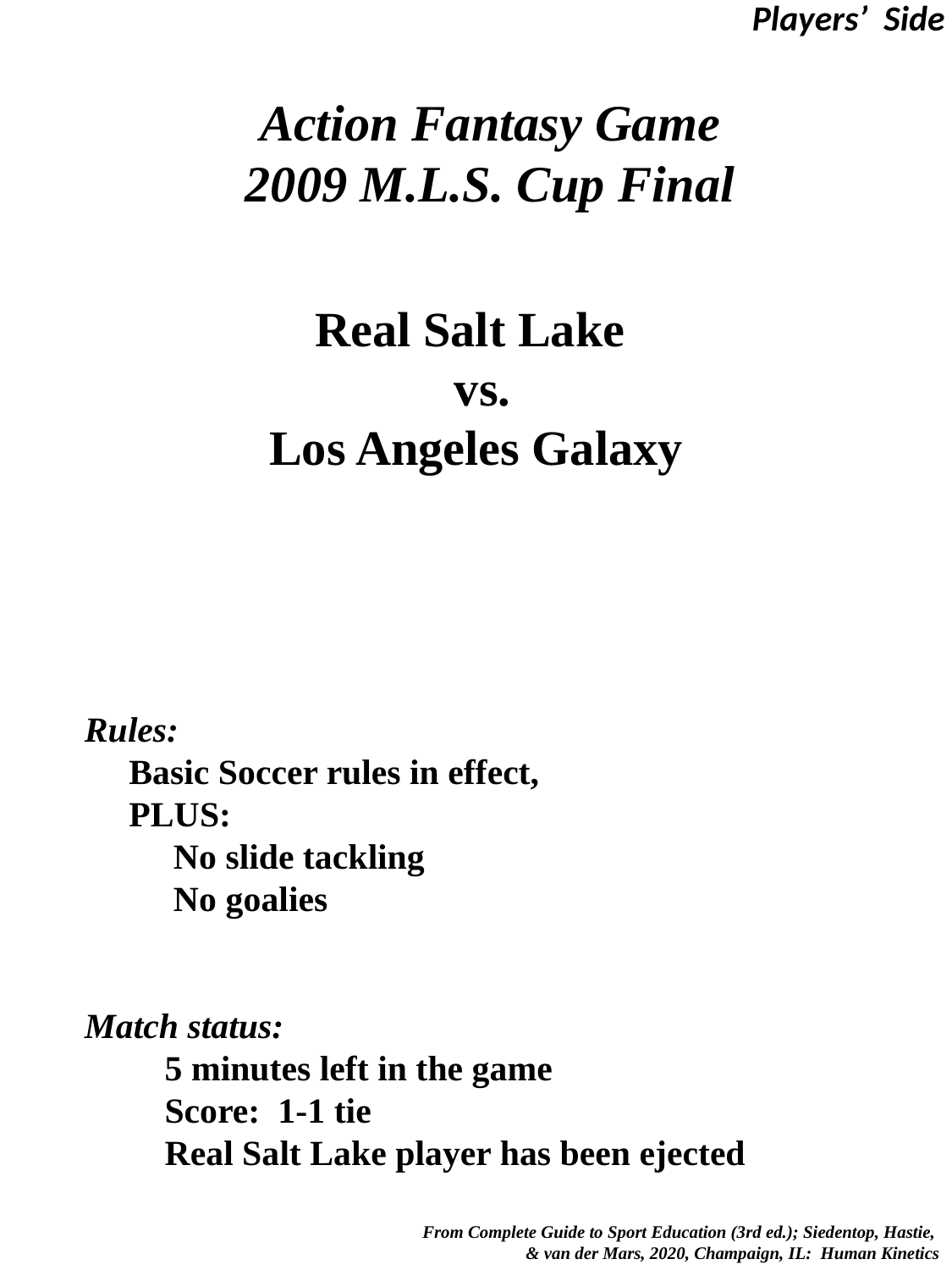

Players’  Side
Action Fantasy Game
2009 M.L.S. Cup Final
Real Salt Lake
 vs.
Los Angeles Galaxy
Rules:
     Basic Soccer rules in effect,
     PLUS:
          No slide tackling
          No goalies

Match status:
         5 minutes left in the game
         Score:  1-1 tie
         Real Salt Lake player has been ejected
 From Complete Guide to Sport Education (3rd ed.); Siedentop, Hastie,
& van der Mars, 2020, Champaign, IL:  Human Kinetics